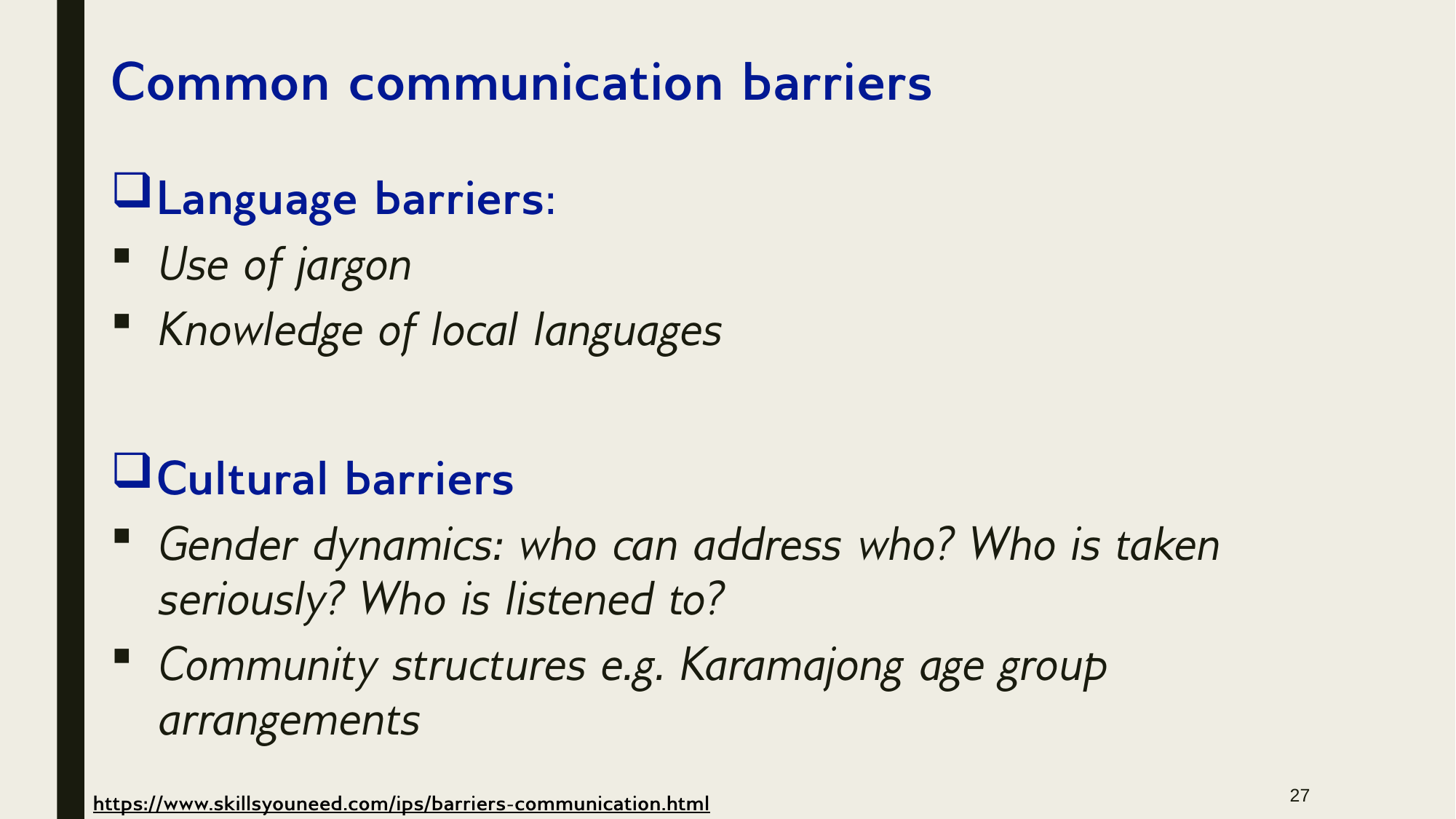

# Common communication barriers
Language barriers:
Use of jargon
Knowledge of local languages

Cultural barriers
Gender dynamics: who can address who? Who is taken seriously? Who is listened to?
Community structures e.g. Karamajong age group arrangements

27
https://www.skillsyouneed.com/ips/barriers-communication.html